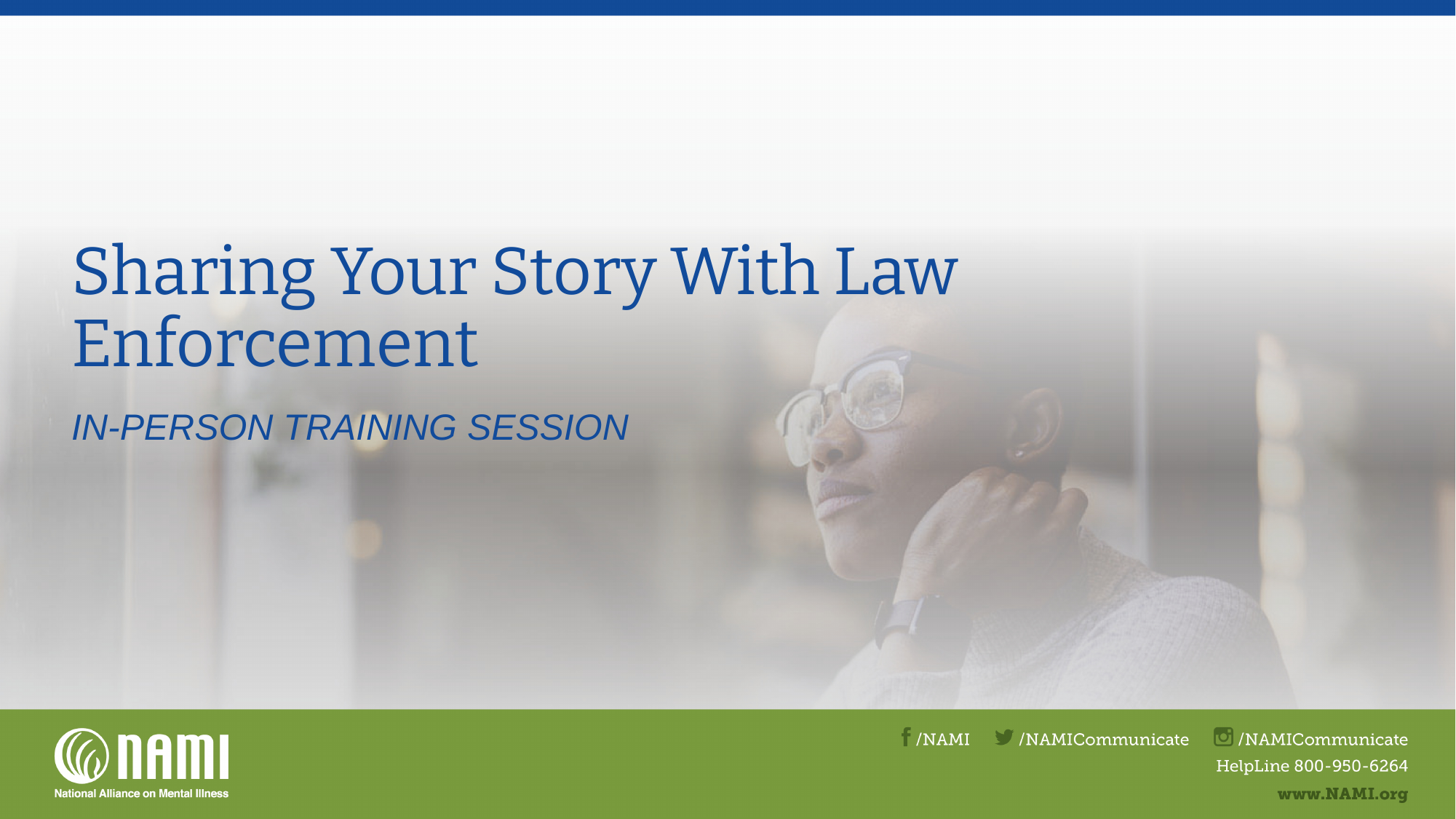

# Sharing Your Story With Law Enforcement
In-person Training session